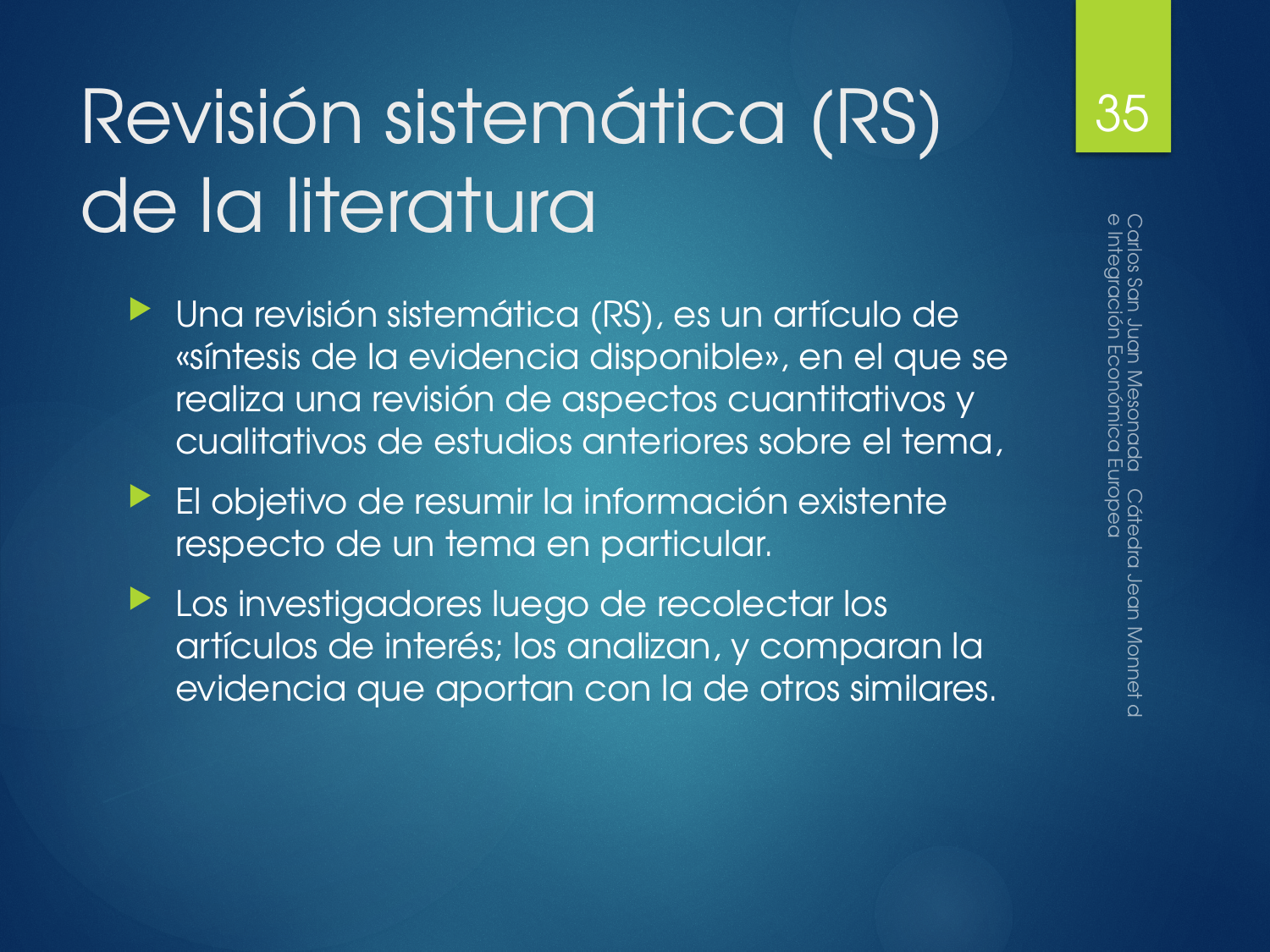

35
# Revisión sistemática (RS) de la literatura
Una revisión sistemática (RS), es un artículo de «síntesis de la evidencia disponible», en el que se realiza una revisión de aspectos cuantitativos y cualitativos de estudios anteriores sobre el tema,
El objetivo de resumir la información existente respecto de un tema en particular.
Los investigadores luego de recolectar los artículos de interés; los analizan, y comparan la evidencia que aportan con la de otros similares.
Carlos San Juan Mesonada   Cátedra Jean Monnet de Integración Económica Europea